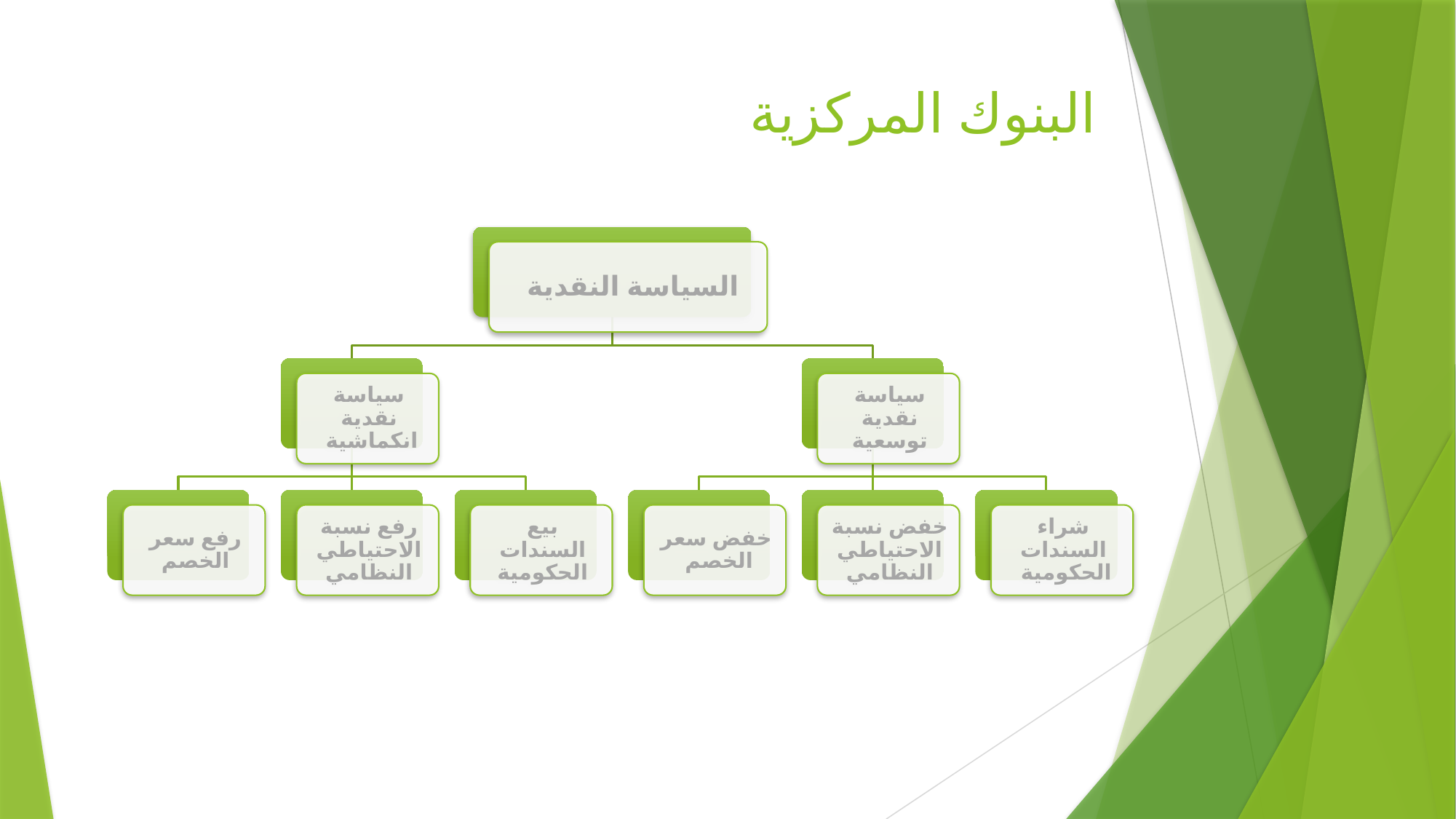

# البنوك المركزية
السياسة النقدية
سياسة نقدية انكماشية
رفع سعر الخصم
رفع نسبة الاحتياطي النظامي
بيع السندات الحكومية
سياسة نقدية توسعية
خفض سعر الخصم
خفض نسبة الاحتياطي النظامي
شراء السندات الحكومية